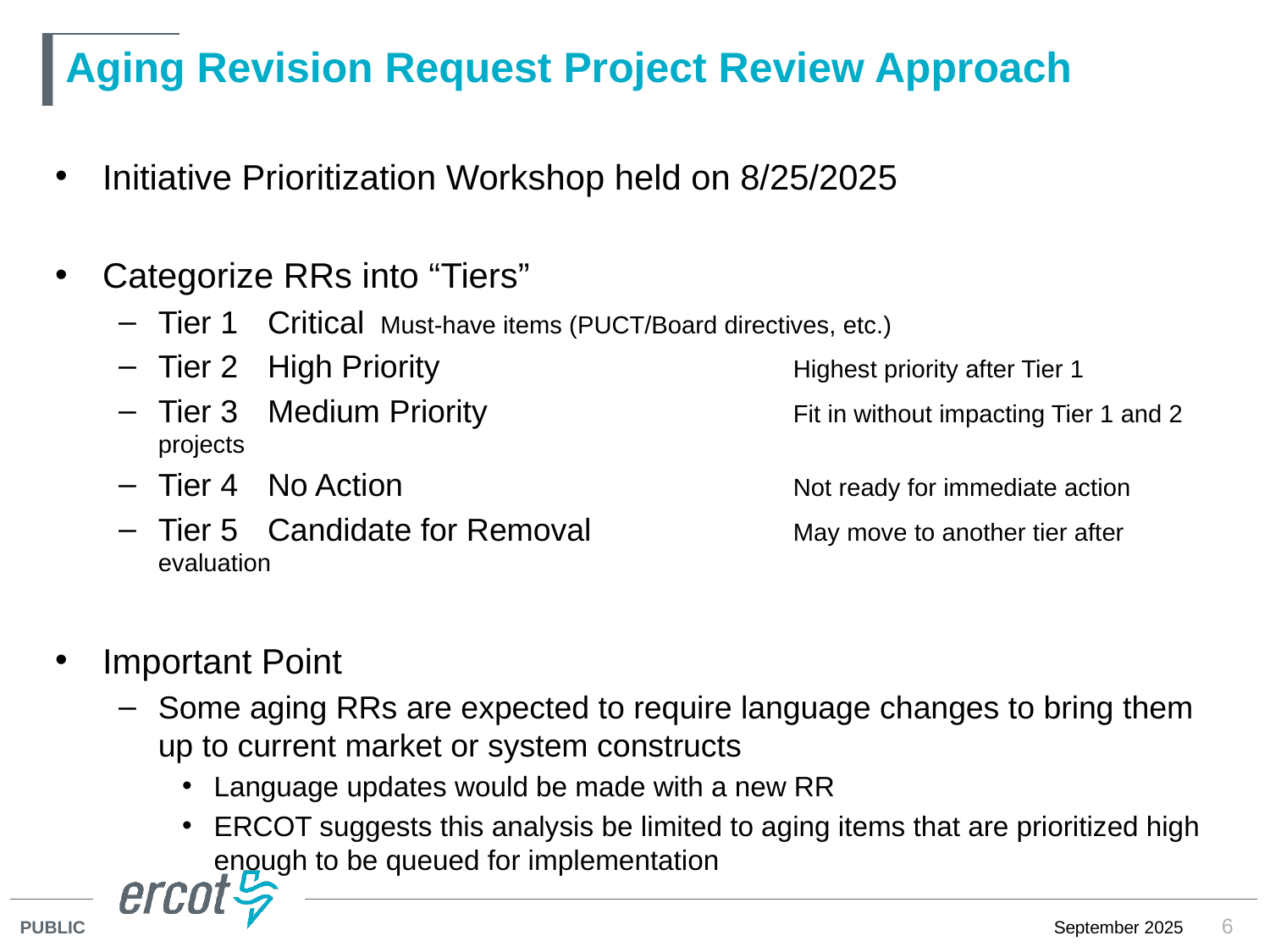

# Aging Revision Request Project Review Approach
Initiative Prioritization Workshop held on 8/25/2025

Categorize RRs into “Tiers”
Tier 1	Critical	Must-have items (PUCT/Board directives, etc.)
Tier 2	High Priority	Highest priority after Tier 1
Tier 3	Medium Priority	Fit in without impacting Tier 1 and 2 projects
Tier 4	No Action	Not ready for immediate action
Tier 5	Candidate for Removal	May move to another tier after evaluation

Important Point
Some aging RRs are expected to require language changes to bring them up to current market or system constructs
Language updates would be made with a new RR
ERCOT suggests this analysis be limited to aging items that are prioritized high enough to be queued for implementation
6